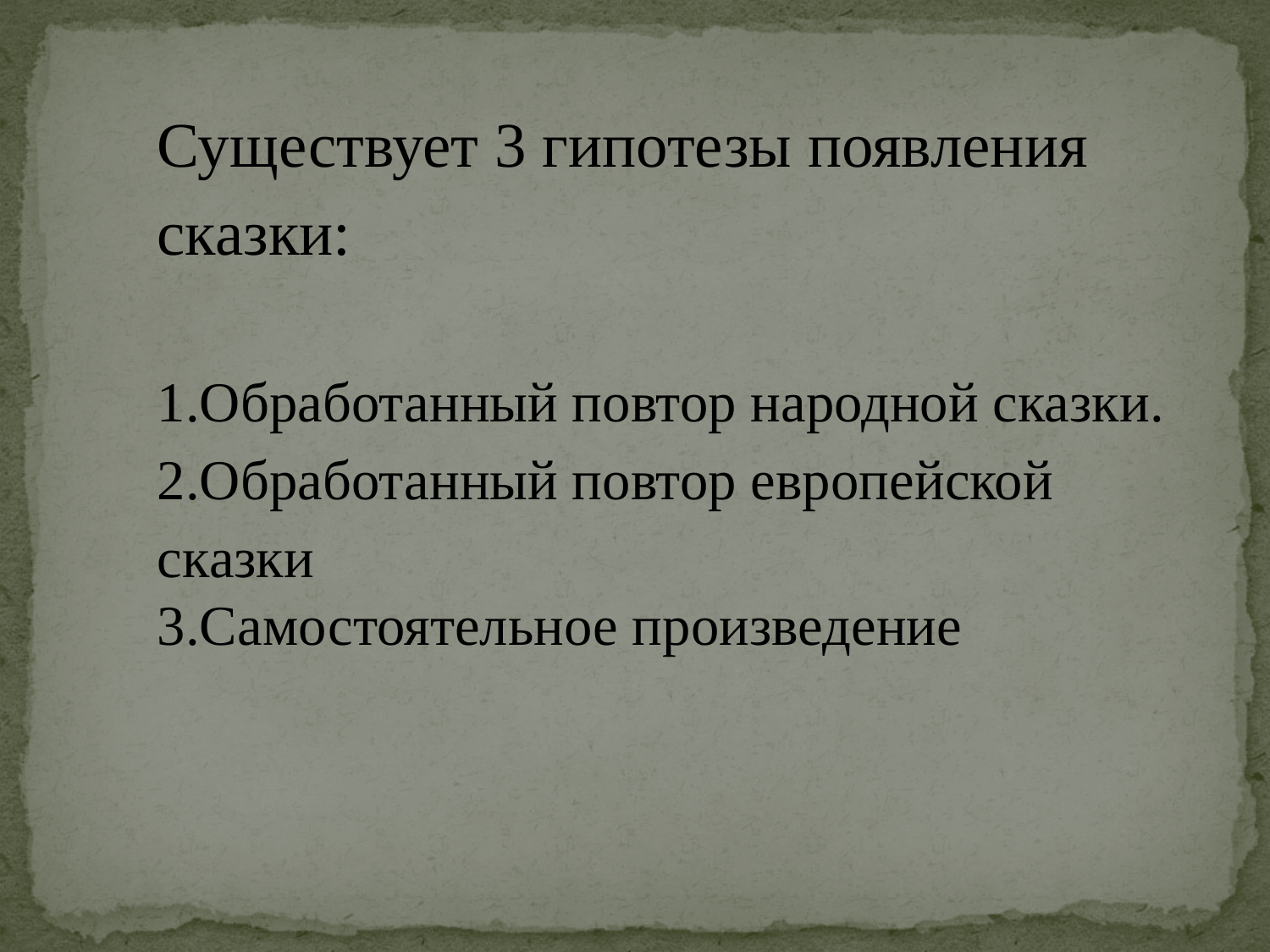

Существует 3 гипотезы появления сказки:

1.Обработанный повтор народной сказки.
2.Обработанный повтор европейской сказки
3.Самостоятельное произведение